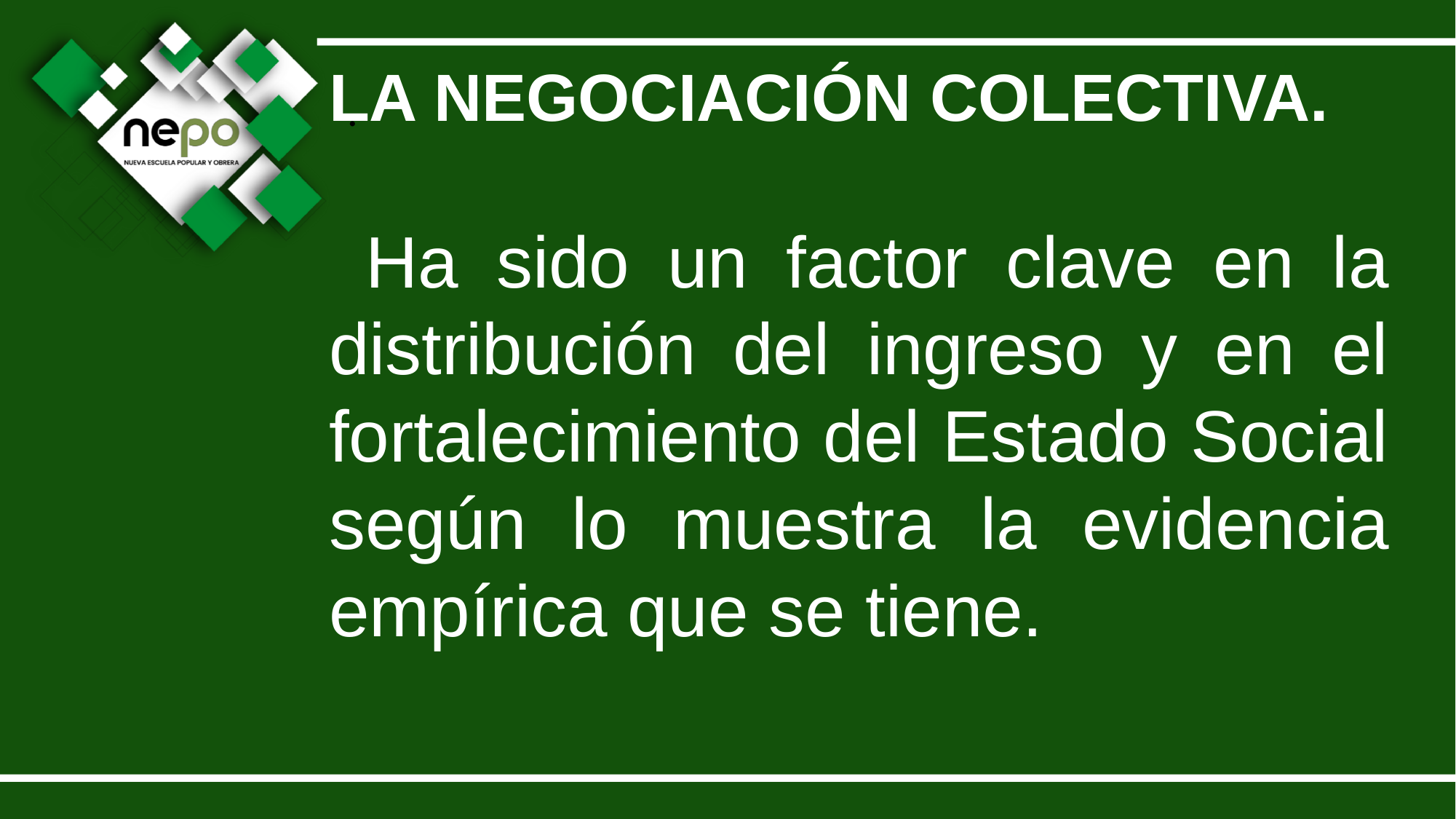

LA NEGOCIACIÓN COLECTIVA.

 Ha sido un factor clave en la distribución del ingreso y en el fortalecimiento del Estado Social según lo muestra la evidencia empírica que se tiene.
.